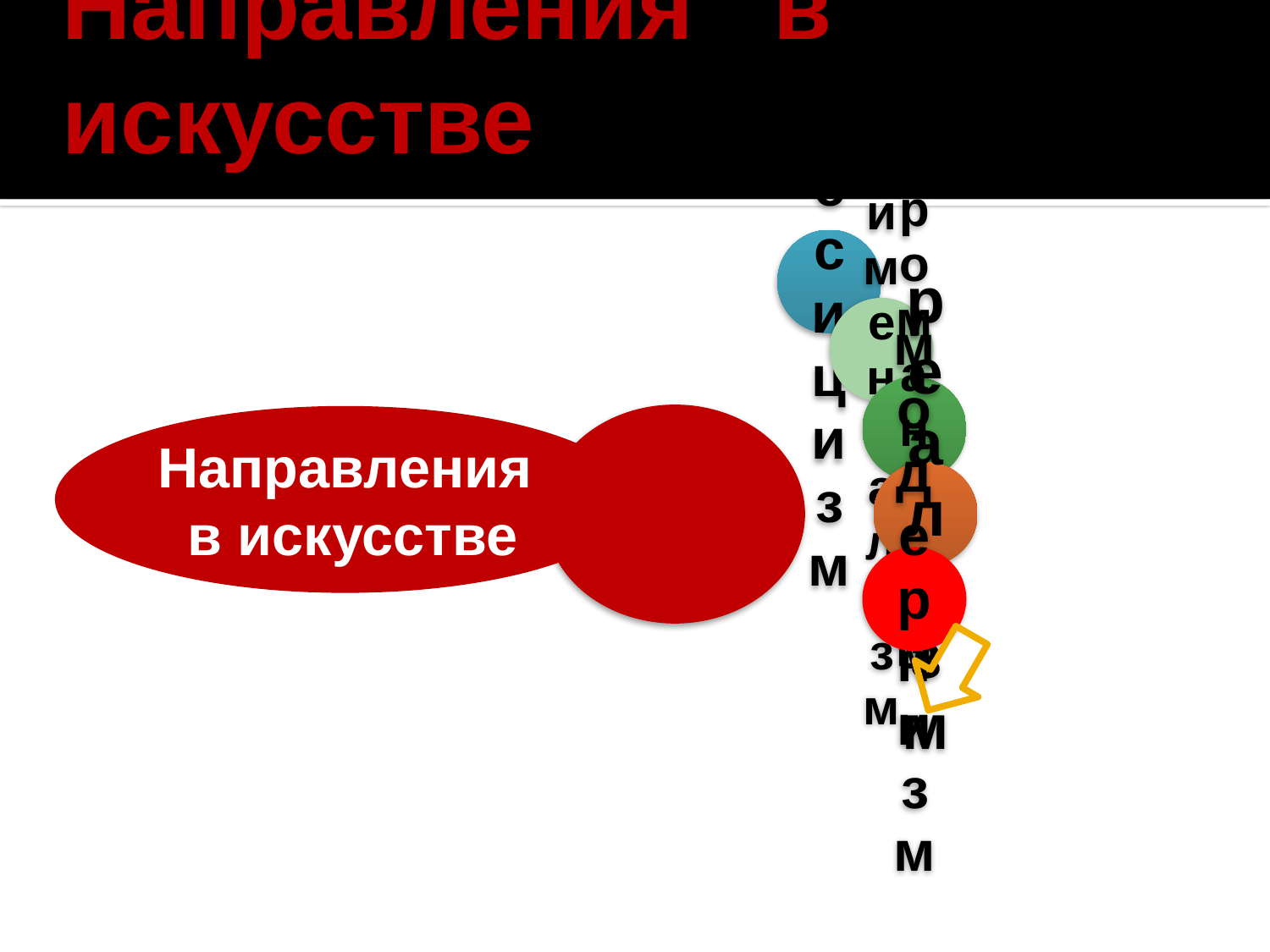

# Направления   в  искусстве

Направления
 в искусстве